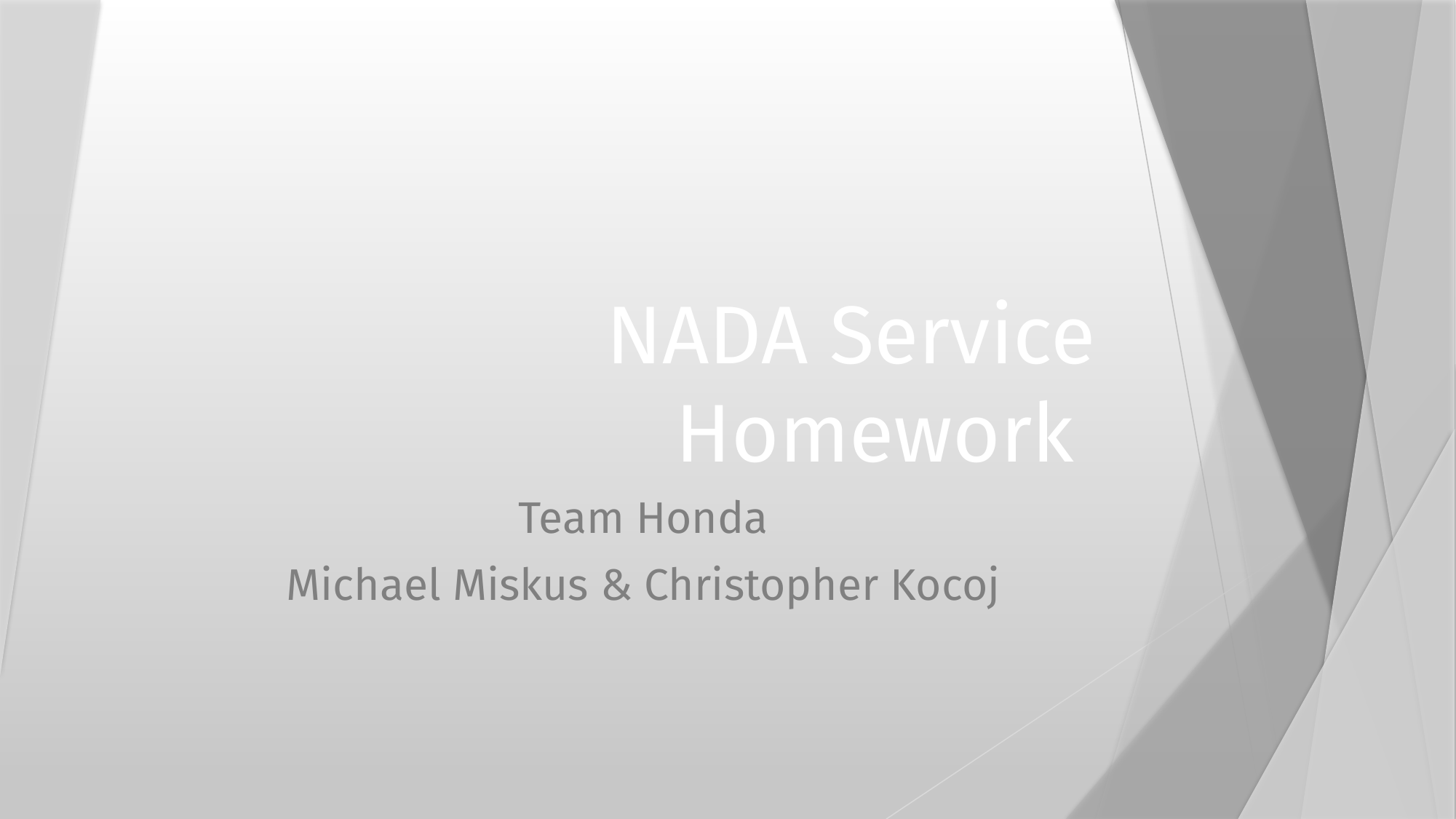

# NADA Service Homework
Team Honda
Michael Miskus & Christopher Kocoj